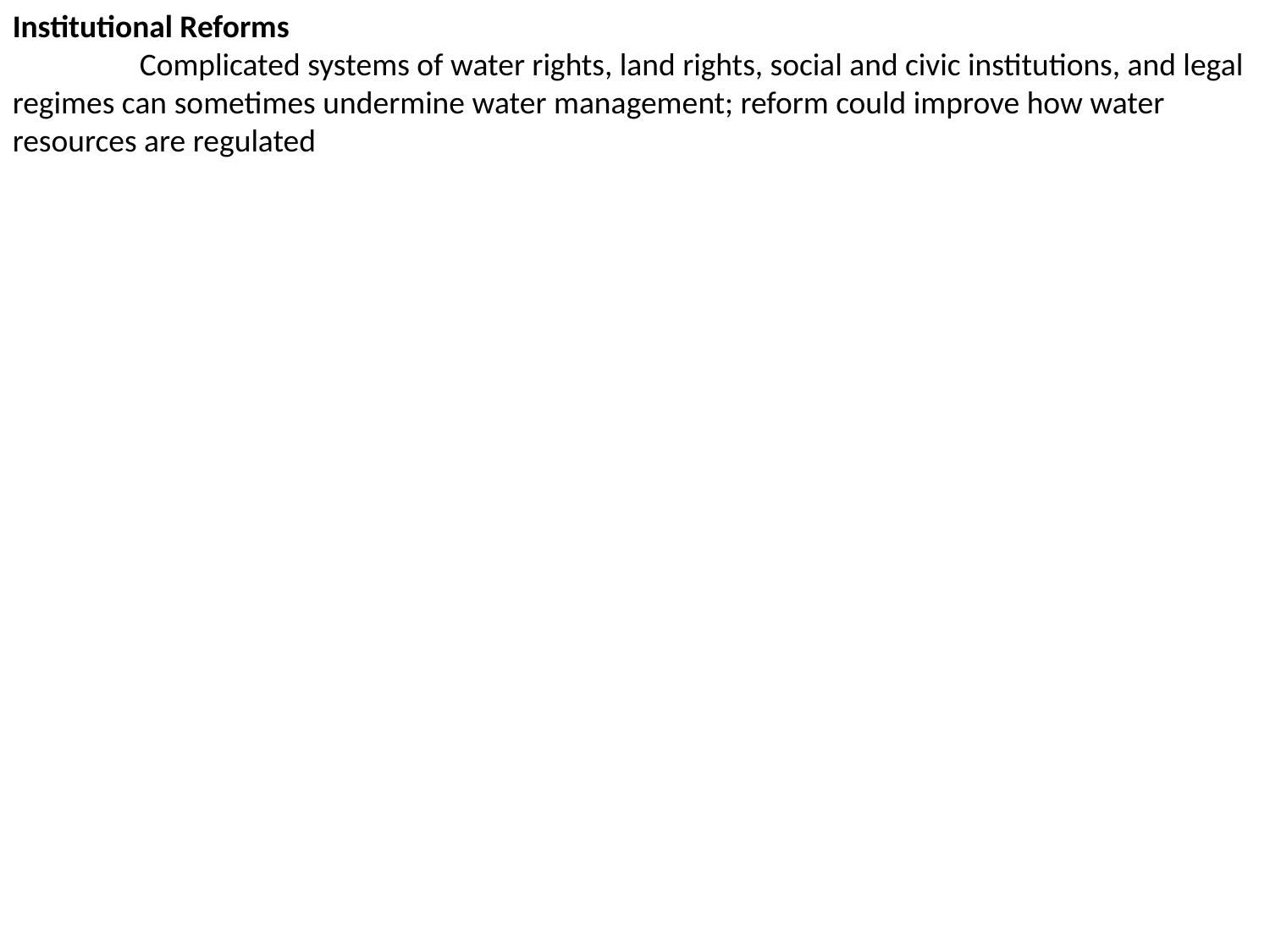

Institutional Reforms
	Complicated systems of water rights, land rights, social and civic institutions, and legal regimes can sometimes undermine water management; reform could improve how water resources are regulated